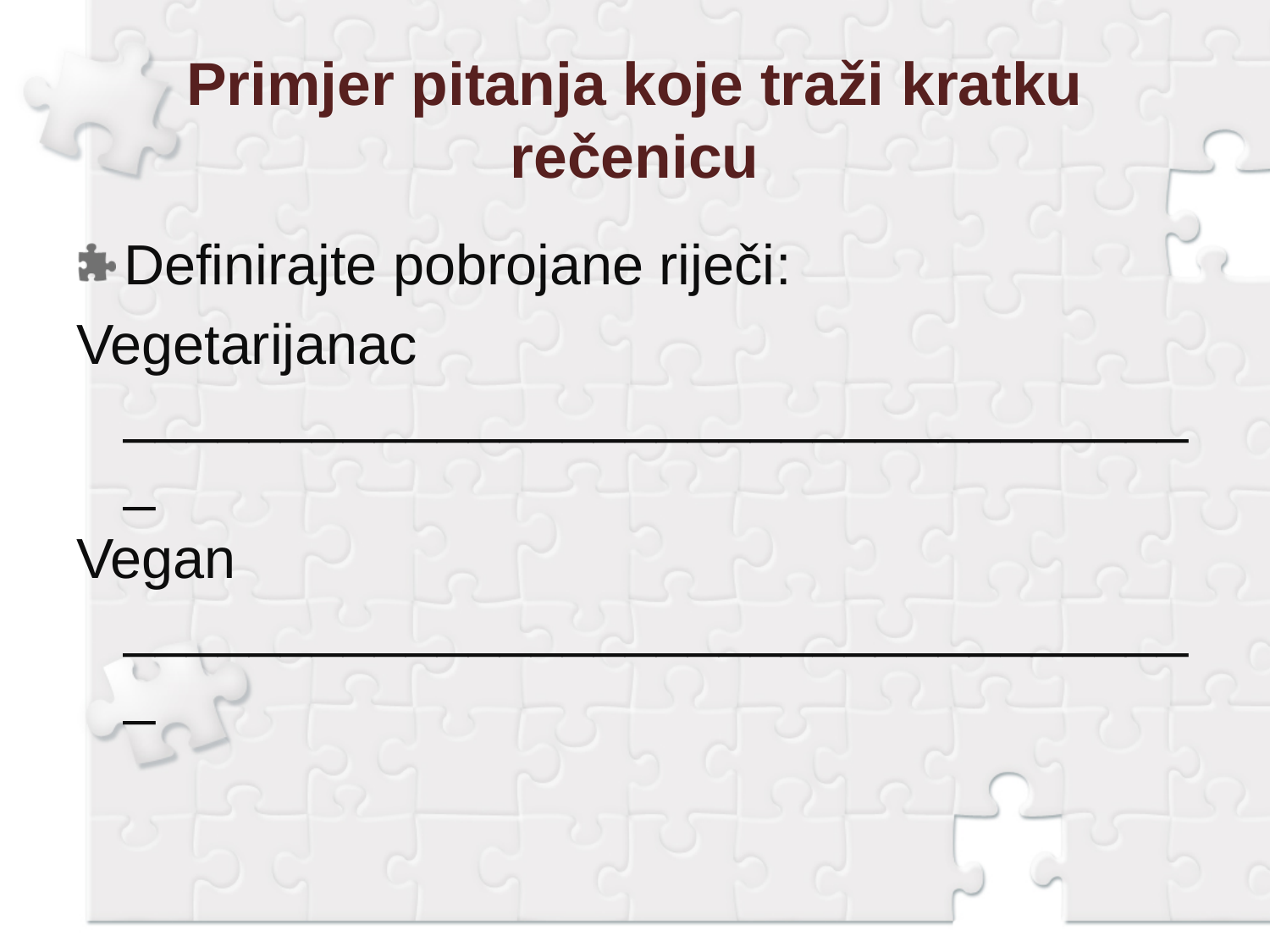

# Primjer pitanja koje traži kratku rečenicu
Definirajte pobrojane riječi:
Vegetarijanac ___________________________________
Vegan ___________________________________